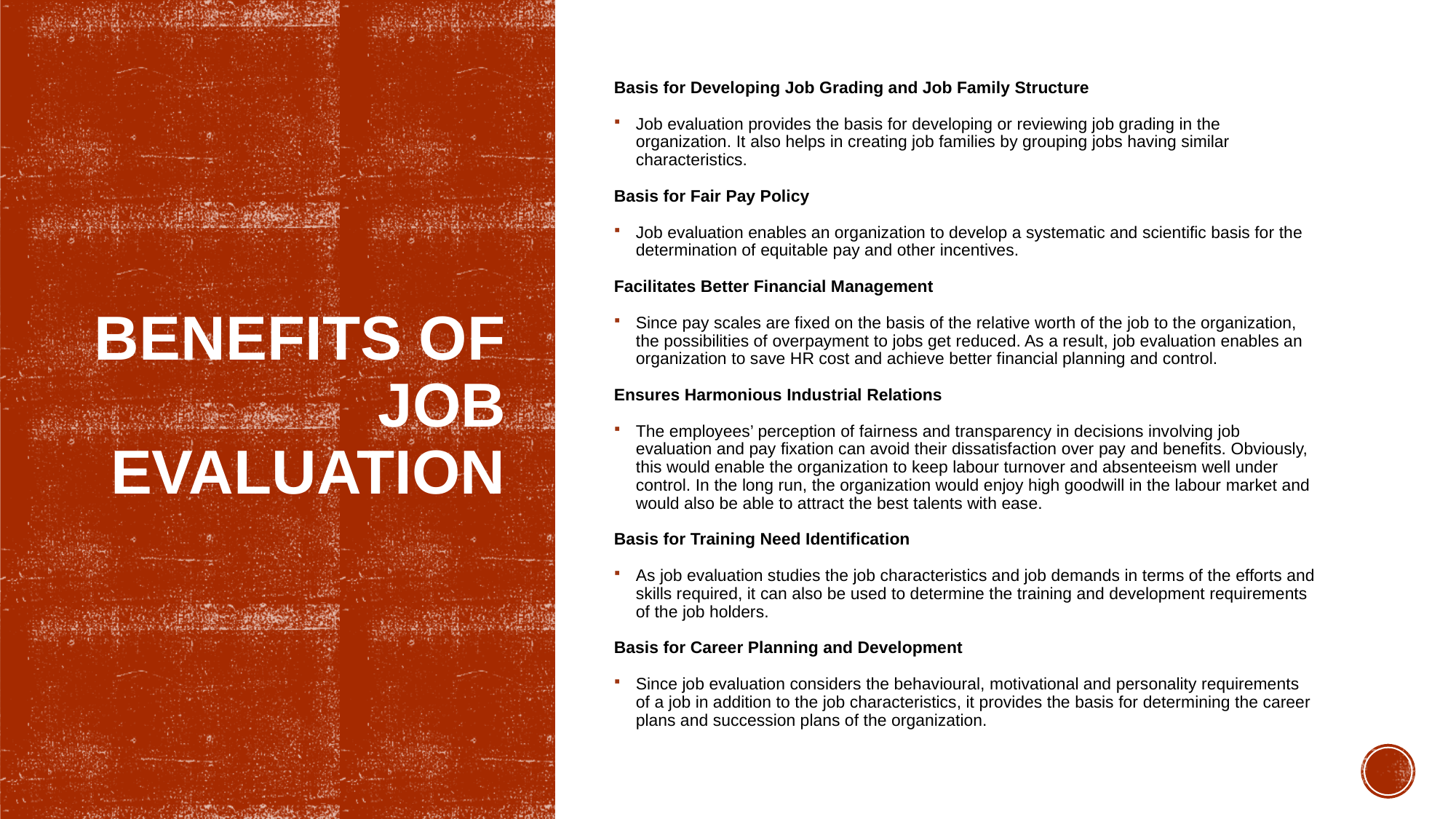

Basis for Developing Job Grading and Job Family Structure
Job evaluation provides the basis for developing or reviewing job grading in the organization. It also helps in creating job families by grouping jobs having similar characteristics.
Basis for Fair Pay Policy
Job evaluation enables an organization to develop a systematic and scientific basis for the  determination of equitable pay and other incentives.
Facilitates Better Financial Management
Since pay scales are fixed on the basis of the relative worth of the job to the organization, the possibilities of overpayment to jobs get reduced. As a result, job evaluation enables an organization to save HR cost and achieve better financial planning and control.
Ensures Harmonious Industrial Relations
The employees’ perception of fairness and transparency in decisions involving job evaluation and pay fixation can avoid their dissatisfaction over pay and benefits. Obviously, this would enable the organization to keep labour turnover and absenteeism well under control. In the long run, the organization would enjoy high goodwill in the labour market and would also be able to attract the best talents with ease.
Basis for Training Need Identification
As job evaluation studies the job characteristics and job demands in terms of the efforts and skills required, it can also be used to determine the training and development requirements of the job holders.
Basis for Career Planning and Development
Since job evaluation considers the behavioural, motivational and personality requirements of a job in addition to the job characteristics, it provides the basis for determining the career plans and succession plans of the organization.
# Benefits of Job Evaluation